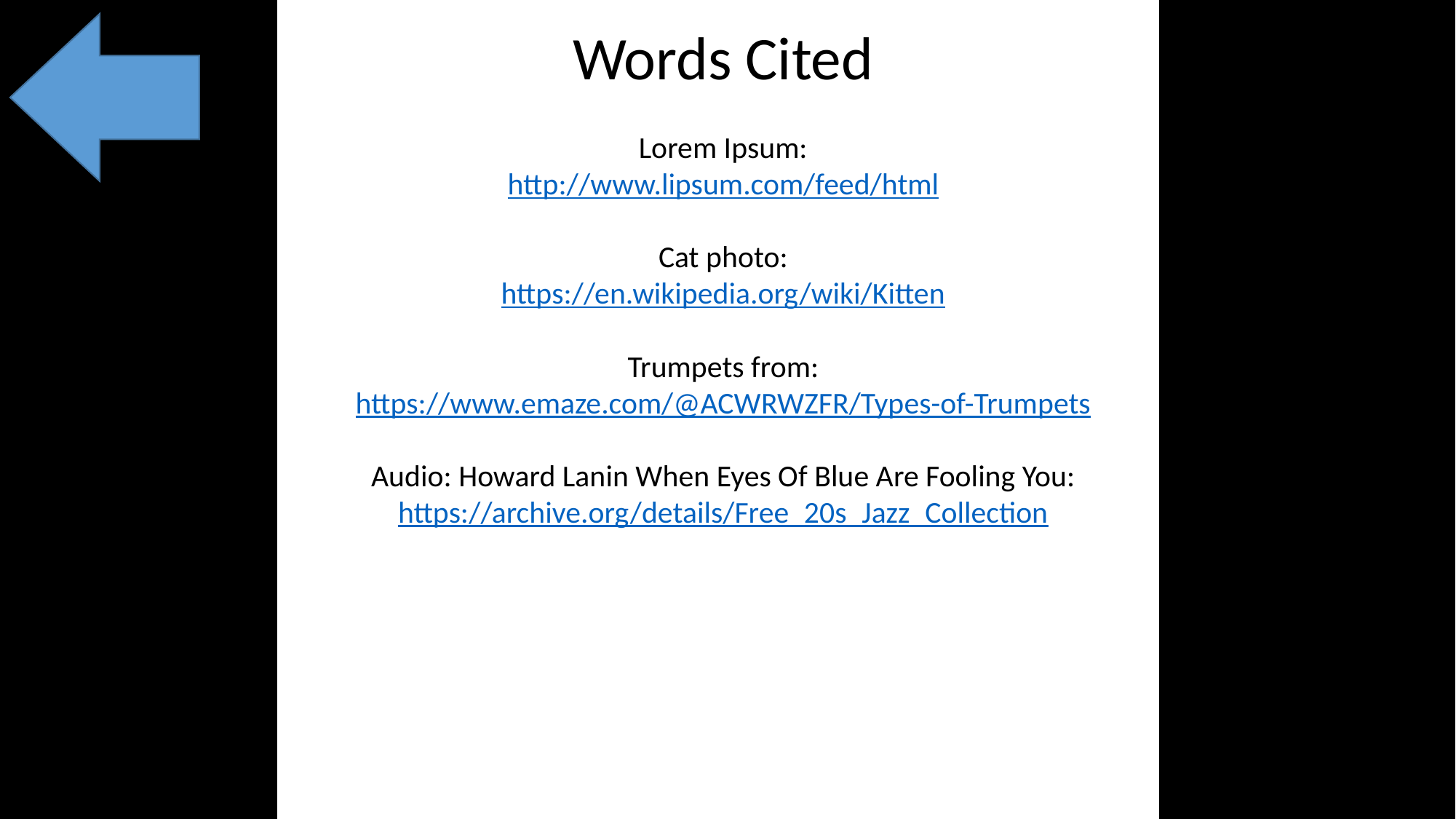

Words Cited

Lorem Ipsum:
http://www.lipsum.com/feed/html

Cat photo:
https://en.wikipedia.org/wiki/Kitten

Trumpets from:
https://www.emaze.com/@ACWRWZFR/Types-of-Trumpets

Audio: Howard Lanin When Eyes Of Blue Are Fooling You:
https://archive.org/details/Free_20s_Jazz_Collection